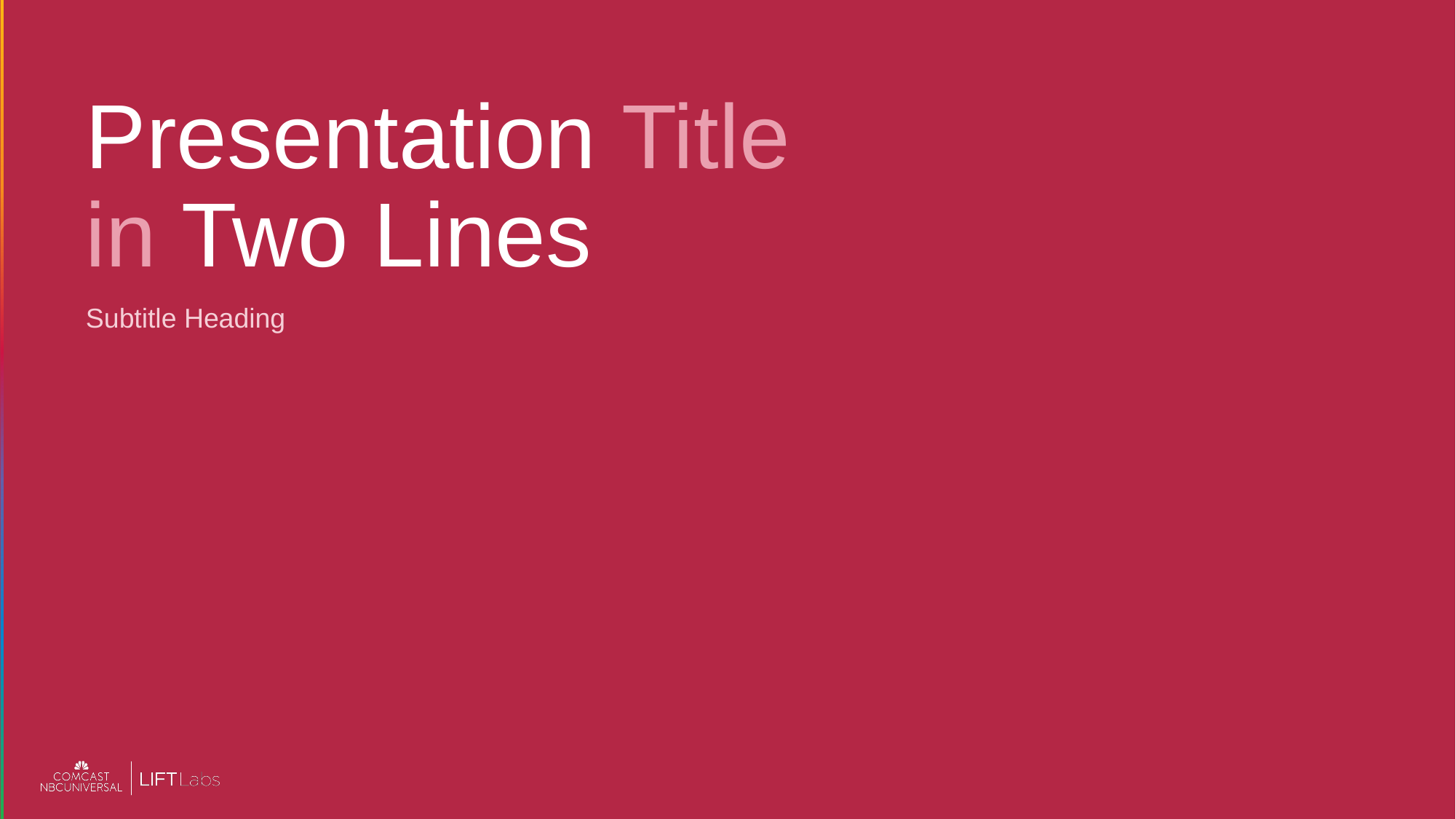

Presentation Title in Two Lines

Subtitle Heading